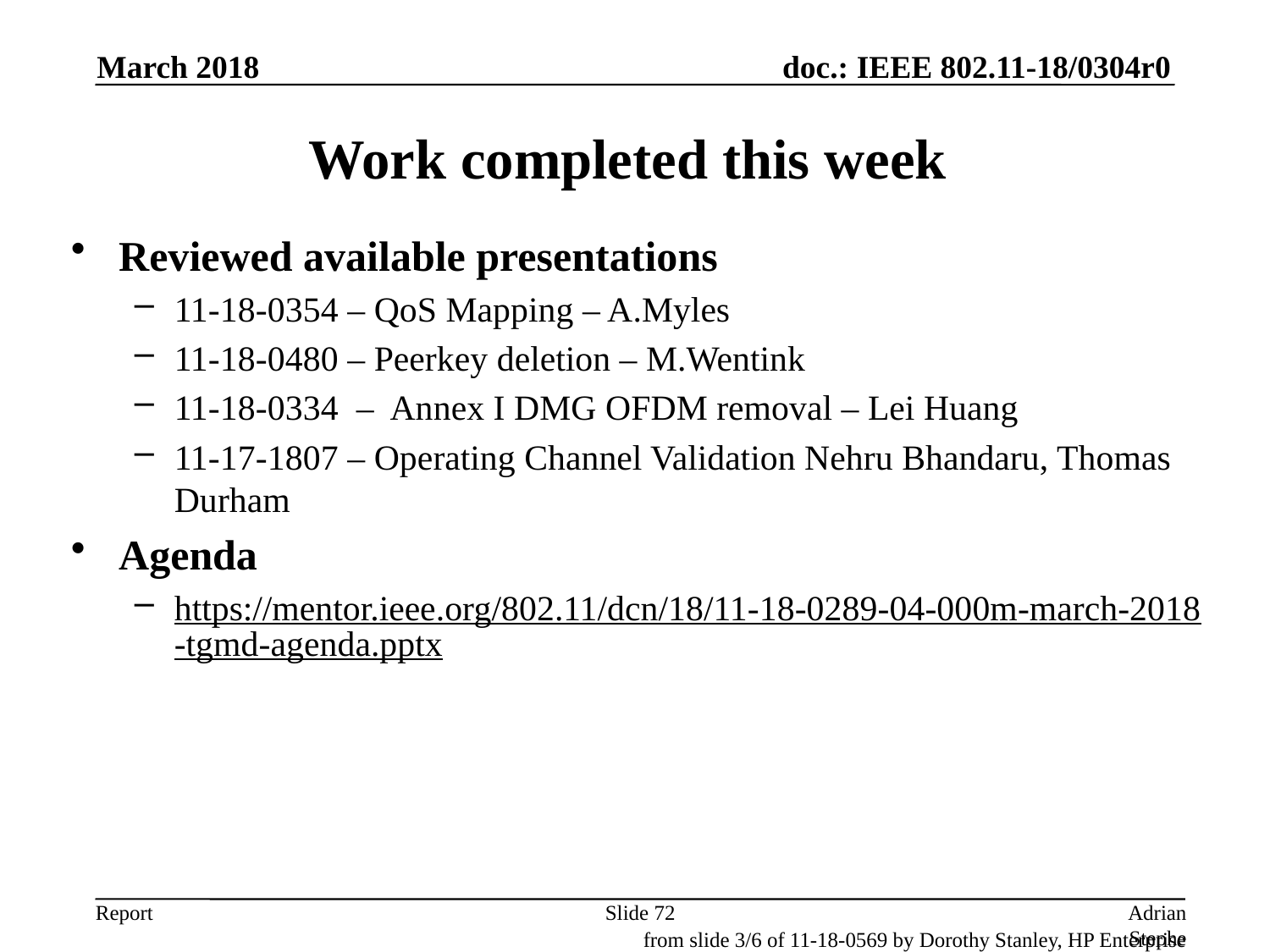

March 2018
# Work completed this week
Reviewed available presentations
11-18-0354 – QoS Mapping – A.Myles
11-18-0480 – Peerkey deletion – M.Wentink
11-18-0334  –  Annex I DMG OFDM removal – Lei Huang
11-17-1807 – Operating Channel Validation Nehru Bhandaru, Thomas Durham
Agenda
https://mentor.ieee.org/802.11/dcn/18/11-18-0289-04-000m-march-2018-tgmd-agenda.pptx
Slide 72
Adrian Stephens, Intel Corporation
from slide 3/6 of 11-18-0569 by Dorothy Stanley, HP Enterprise